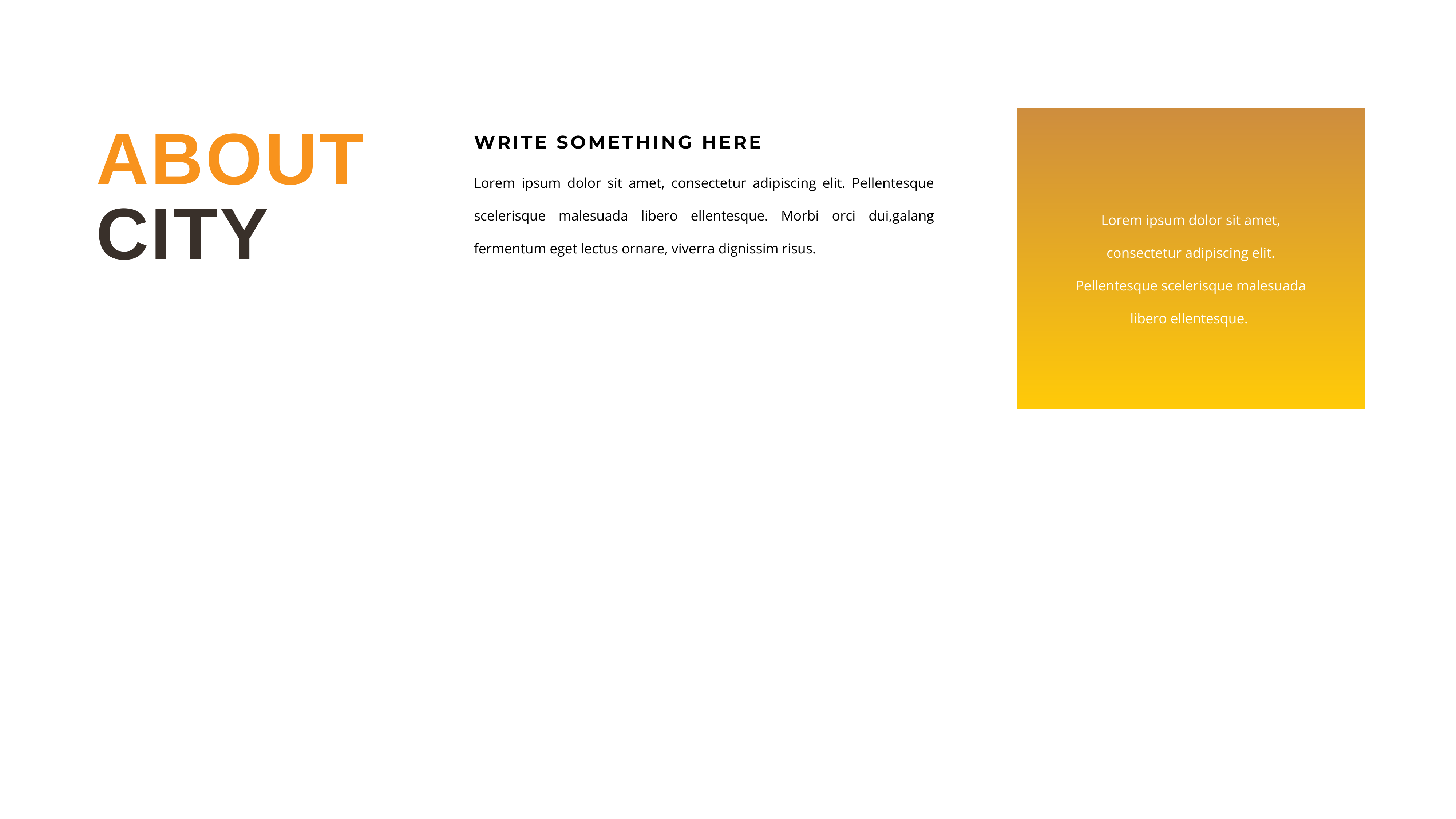

ABOUT

WRITE SOMETHING HERE
Lorem ipsum dolor sit amet, consectetur adipiscing elit. Pellentesque scelerisque malesuada libero ellentesque. Morbi orci dui,galang fermentum eget lectus ornare, viverra dignissim risus.
CITY
Lorem ipsum dolor sit amet, consectetur adipiscing elit. Pellentesque scelerisque malesuada libero ellentesque.